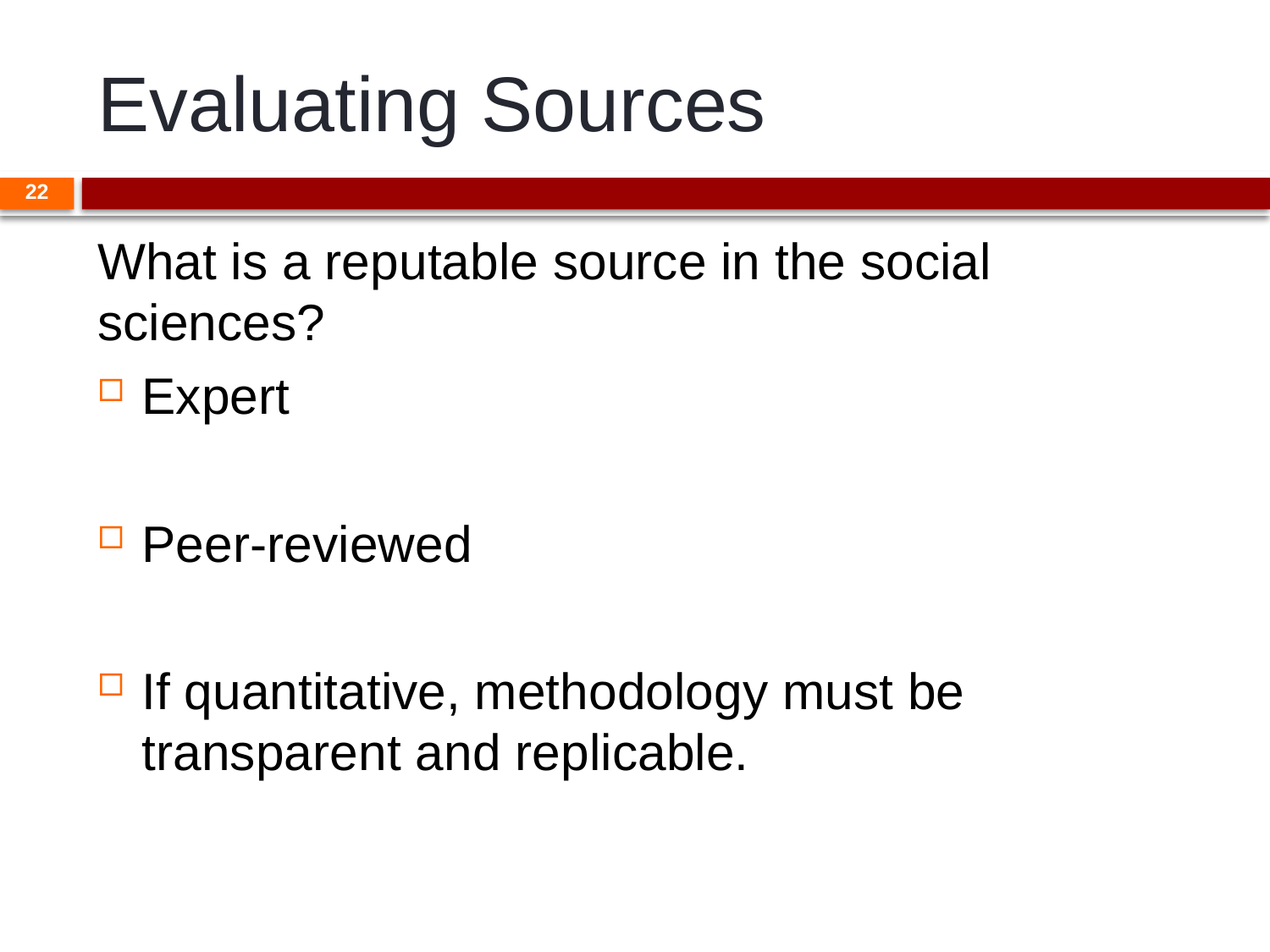

# Evaluating Sources
22
What is a reputable source in the social sciences?
Expert

Peer-reviewed

If quantitative, methodology must be transparent and replicable.